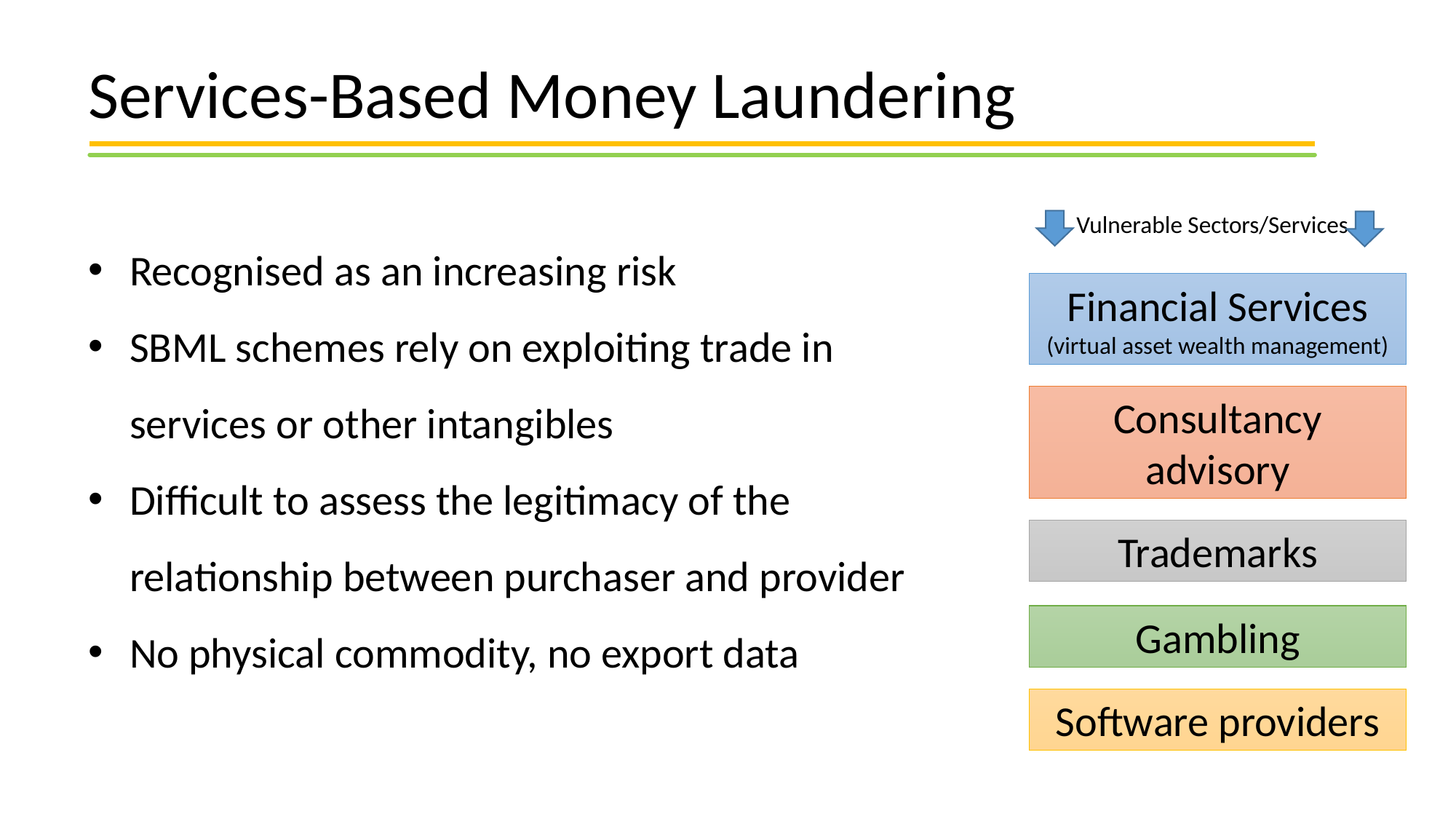

# Services-Based Money Laundering
 Vulnerable Sectors/Services

Recognised as an increasing risk
SBML schemes rely on exploiting trade in services or other intangibles
Difficult to assess the legitimacy of the relationship between purchaser and provider
No physical commodity, no export data

Financial Services (virtual asset wealth management)
Consultancy advisory
Trademarks
Gambling
Software providers